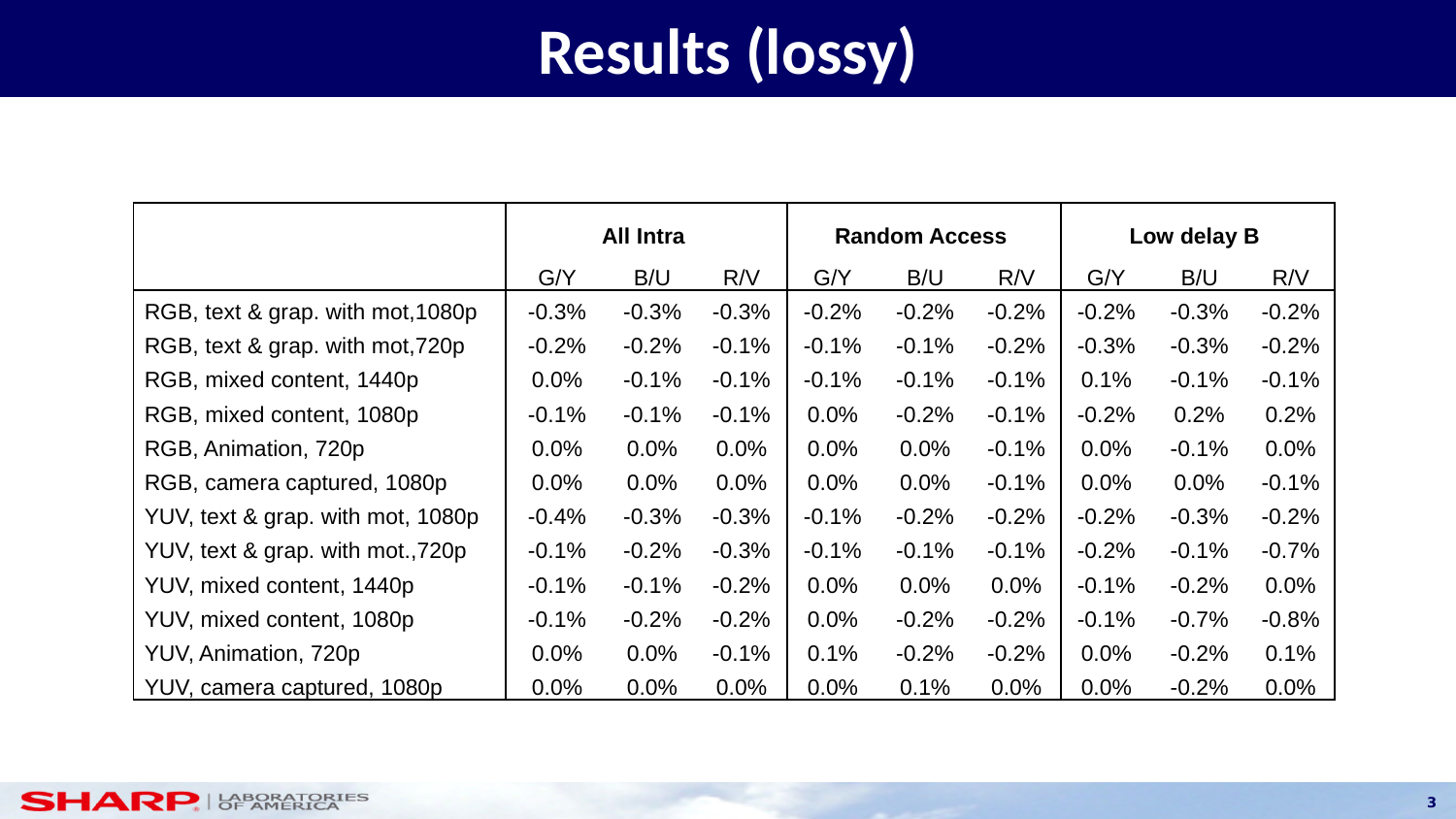

Results (lossy)

|  | All Intra |  |  | Random Access |  |  | Low delay B |  |  |
| --- | --- | --- | --- | --- | --- | --- | --- | --- | --- |
|  | G/Y | B/U | R/V | G/Y | B/U | R/V | G/Y | B/U | R/V |
| RGB, text & grap. with mot,1080p | -0.3% | -0.3% | -0.3% | -0.2% | -0.2% | -0.2% | -0.2% | -0.3% | -0.2% |
| RGB, text & grap. with mot,720p | -0.2% | -0.2% | -0.1% | -0.1% | -0.1% | -0.2% | -0.3% | -0.3% | -0.2% |
| RGB, mixed content, 1440p | 0.0% | -0.1% | -0.1% | -0.1% | -0.1% | -0.1% | 0.1% | -0.1% | -0.1% |
| RGB, mixed content, 1080p | -0.1% | -0.1% | -0.1% | 0.0% | -0.2% | -0.1% | -0.2% | 0.2% | 0.2% |
| RGB, Animation, 720p | 0.0% | 0.0% | 0.0% | 0.0% | 0.0% | -0.1% | 0.0% | -0.1% | 0.0% |
| RGB, camera captured, 1080p | 0.0% | 0.0% | 0.0% | 0.0% | 0.0% | -0.1% | 0.0% | 0.0% | -0.1% |
| YUV, text & grap. with mot, 1080p | -0.4% | -0.3% | -0.3% | -0.1% | -0.2% | -0.2% | -0.2% | -0.3% | -0.2% |
| YUV, text & grap. with mot.,720p | -0.1% | -0.2% | -0.3% | -0.1% | -0.1% | -0.1% | -0.2% | -0.1% | -0.7% |
| YUV, mixed content, 1440p | -0.1% | -0.1% | -0.2% | 0.0% | 0.0% | 0.0% | -0.1% | -0.2% | 0.0% |
| YUV, mixed content, 1080p | -0.1% | -0.2% | -0.2% | 0.0% | -0.2% | -0.2% | -0.1% | -0.7% | -0.8% |
| YUV, Animation, 720p | 0.0% | 0.0% | -0.1% | 0.1% | -0.2% | -0.2% | 0.0% | -0.2% | 0.1% |
| YUV, camera captured, 1080p | 0.0% | 0.0% | 0.0% | 0.0% | 0.1% | 0.0% | 0.0% | -0.2% | 0.0% |